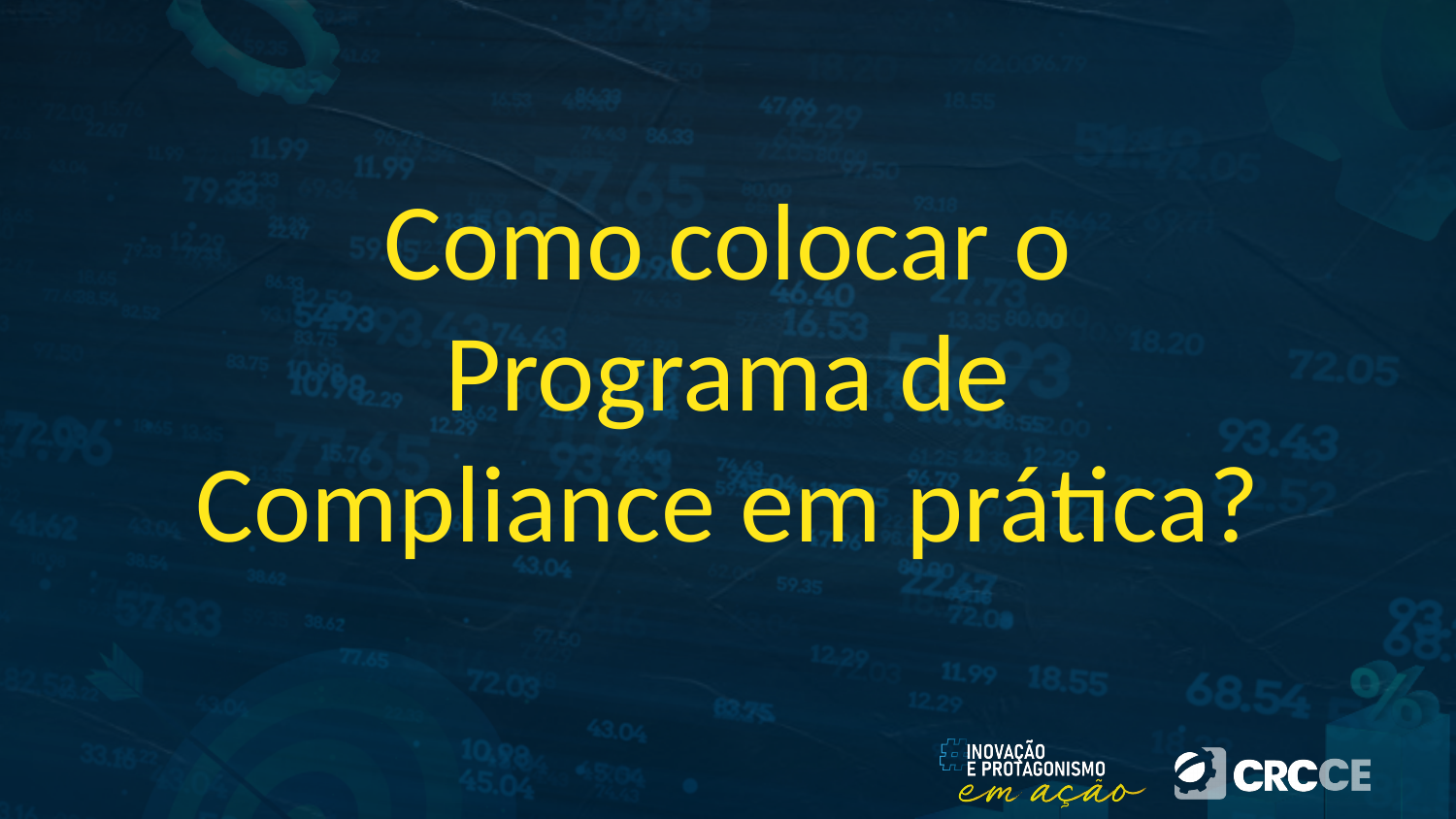

Como colocar o Programa de Compliance em prática?